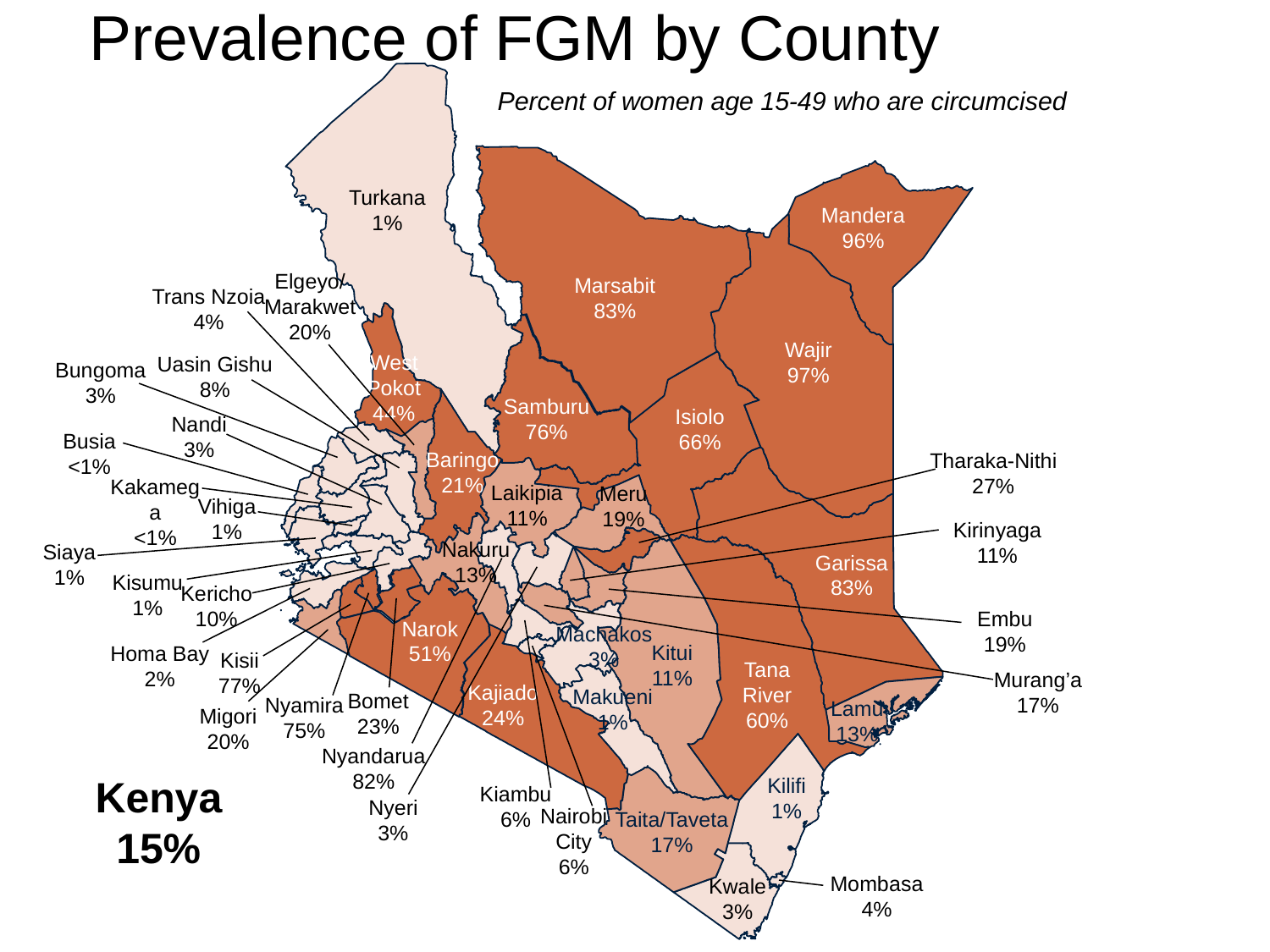

Prevalence of FGM by County

Percent of women age 15-49 who are circumcised

Turkana
1%
Mandera
96%

Elgeyo/ Marakwet
20%
Marsabit
83%
Trans Nzoia
4%

Wajir
97%
West Pokot
44%
Uasin Gishu
8%
Bungoma
3%

Samburu
76%

Isiolo
66%
Nandi
3%

Busia
<1%

Baringo
21%
Tharaka-Nithi
27%

Kakamega
<1%
Laikipia
11%
Meru
19%

Vihiga
1%

Kirinyaga
11%

Nakuru
13%

Siaya
1%

Garissa
83%

Kisumu
1%

Kericho
10%

Embu
19%

Narok
51%
Machakos
3%

Kitui
11%
Homa Bay
2%

Kisii
77%
Tana River
60%
Murang’a
17%

Kajiado
24%

Makueni
1%
Bomet
23%
Nyamira
75%
Lamu
13%
Migori
20%

Nyandarua
82%
Kenya
15%

Kilifi
1%
Kiambu
6%
Nyeri
3%

Nairobi
City
6%
Taita/Taveta
17%

Mombasa
4%
Kwale
3%